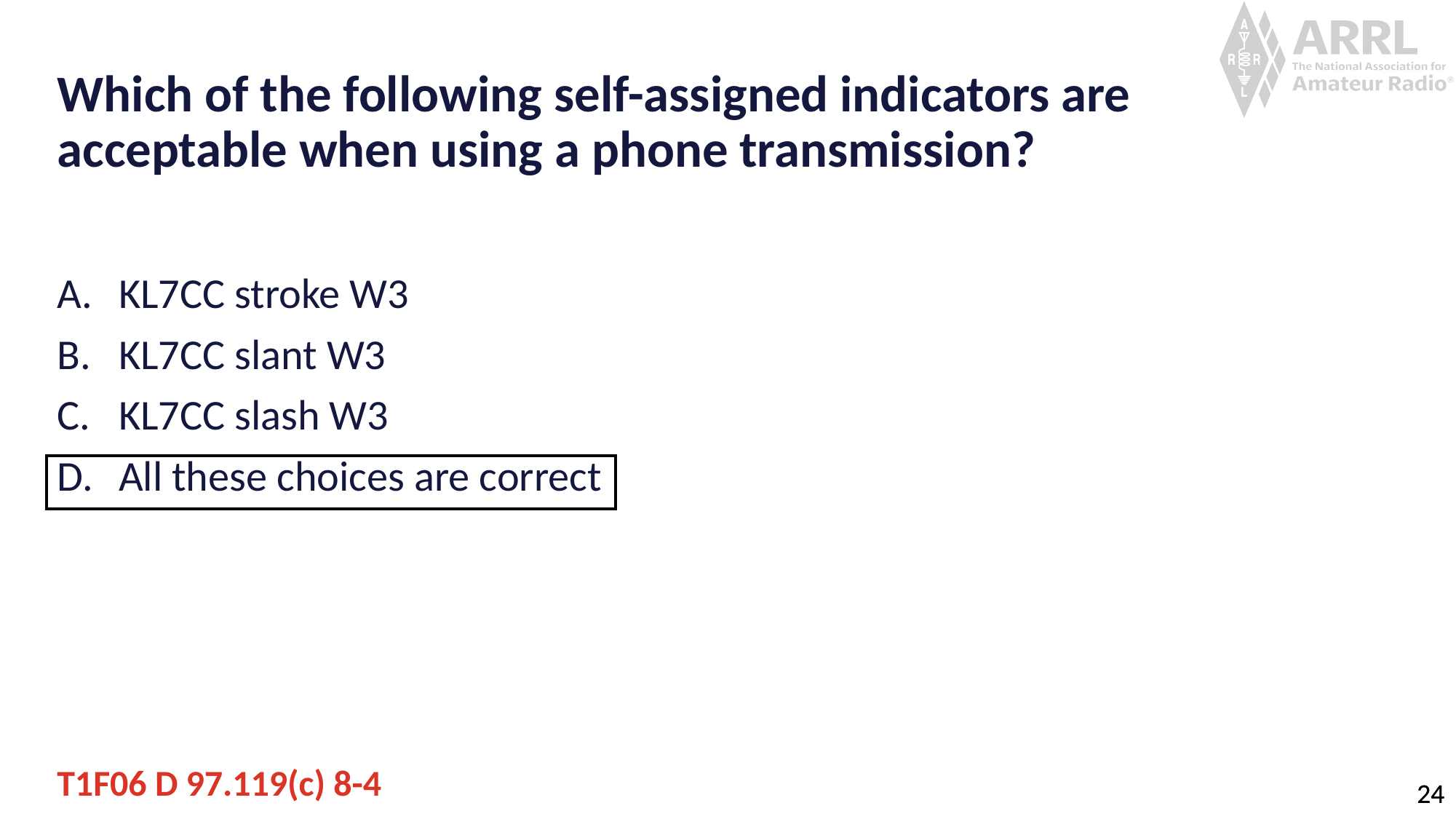

# Which of the following self-assigned indicators are acceptable when using a phone transmission?
KL7CC stroke W3
KL7CC slant W3
KL7CC slash W3
All these choices are correct

T1F06 D 97.119(c) 8-4